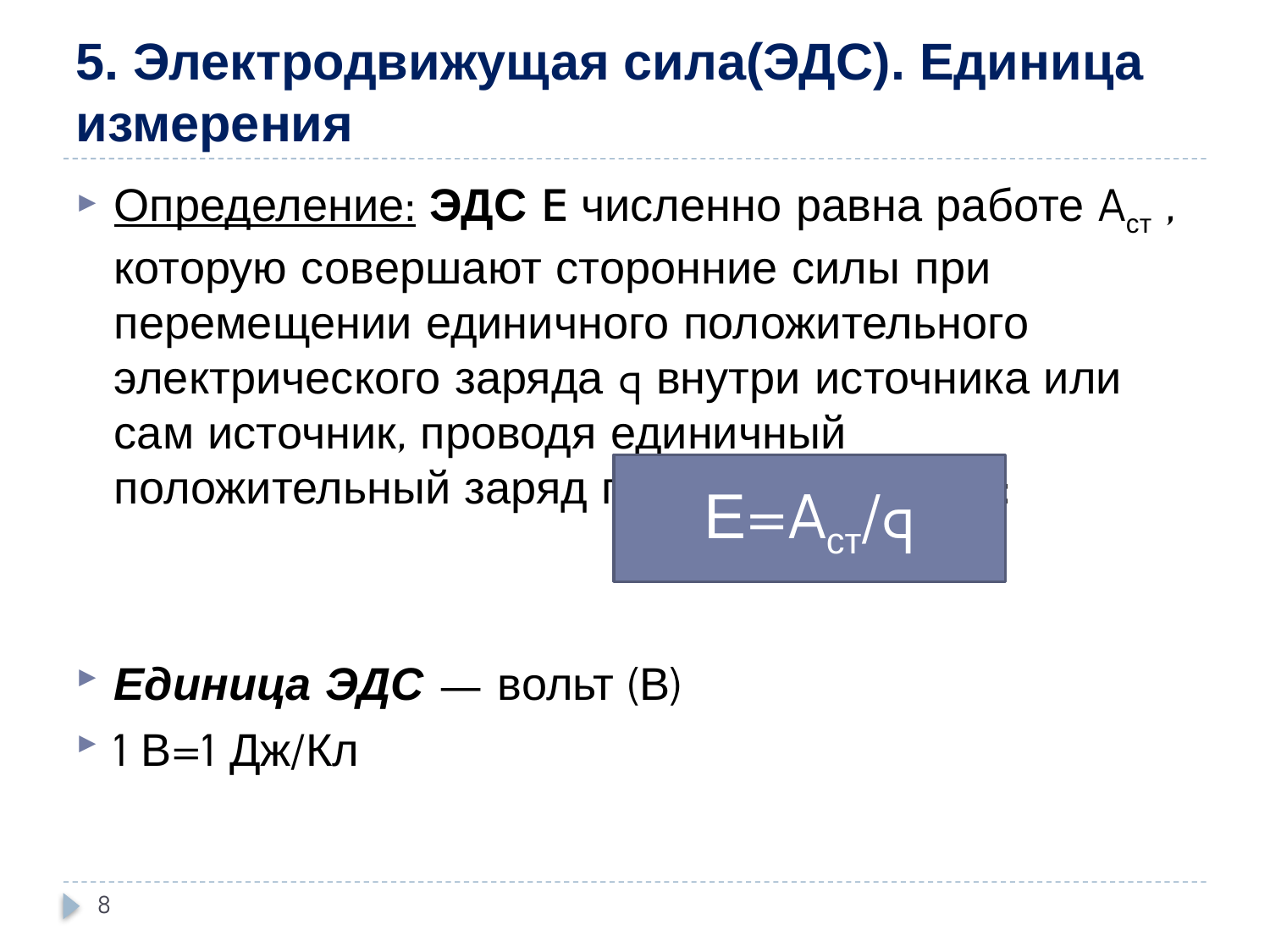

# 5. Электродвижущая сила(ЭДС). Единица измерения
Определение: ЭДС E численно равна работе Aст , которую совершают сторонние силы при перемещении единичного положительного электрического заряда q внутри источника или сам источник, проводя единичный положительный заряд по замкнутой цепи:

Единица ЭДС — вольт (В)
1 В=1 Дж/Кл
Е=Aст/q
8